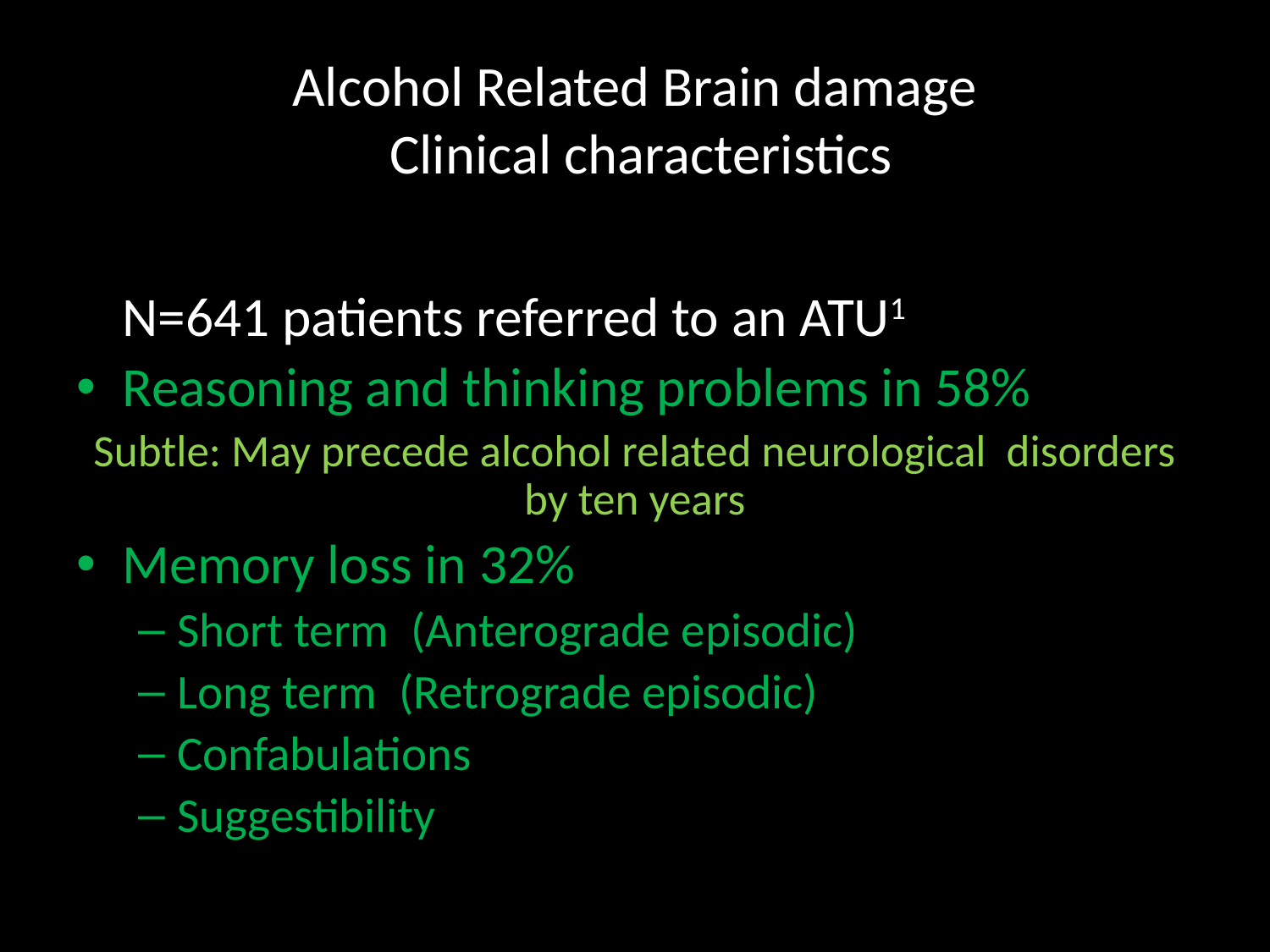

Alcohol Related Brain damage
 Clinical characteristics
N=641 patients referred to an ATU1
Reasoning and thinking problems in 58%
Subtle: May precede alcohol related neurological  disorders by ten years
Memory loss in 32%
Short term  (Anterograde episodic)
Long term  (Retrograde episodic)
Confabulations
Suggestibility